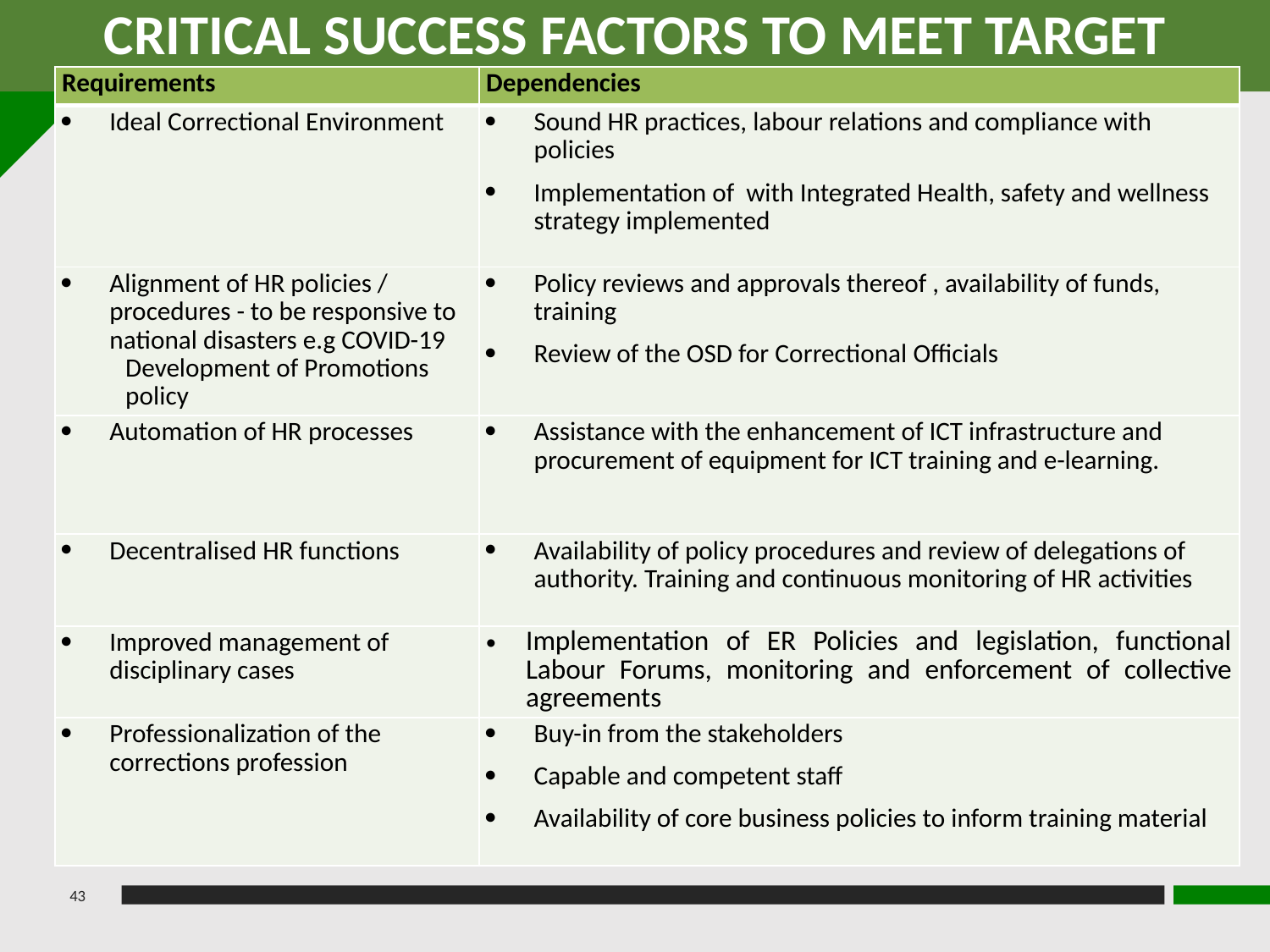

CRITICAL SUCCESS FACTORS TO MEET TARGET

| Requirements | Dependencies |
| --- | --- |
| Ideal Correctional Environment | Sound HR practices, labour relations and compliance with policies Implementation of with Integrated Health, safety and wellness strategy implemented |
| Alignment of HR policies / procedures - to be responsive to national disasters e.g COVID-19 Development of Promotions policy | Policy reviews and approvals thereof , availability of funds, training Review of the OSD for Correctional Officials |
| Automation of HR processes | Assistance with the enhancement of ICT infrastructure and procurement of equipment for ICT training and e-learning. |
| Decentralised HR functions | Availability of policy procedures and review of delegations of authority. Training and continuous monitoring of HR activities |
| Improved management of disciplinary cases | Implementation of ER Policies and legislation, functional Labour Forums, monitoring and enforcement of collective agreements |
| Professionalization of the corrections profession | Buy-in from the stakeholders Capable and competent staff Availability of core business policies to inform training material |

43